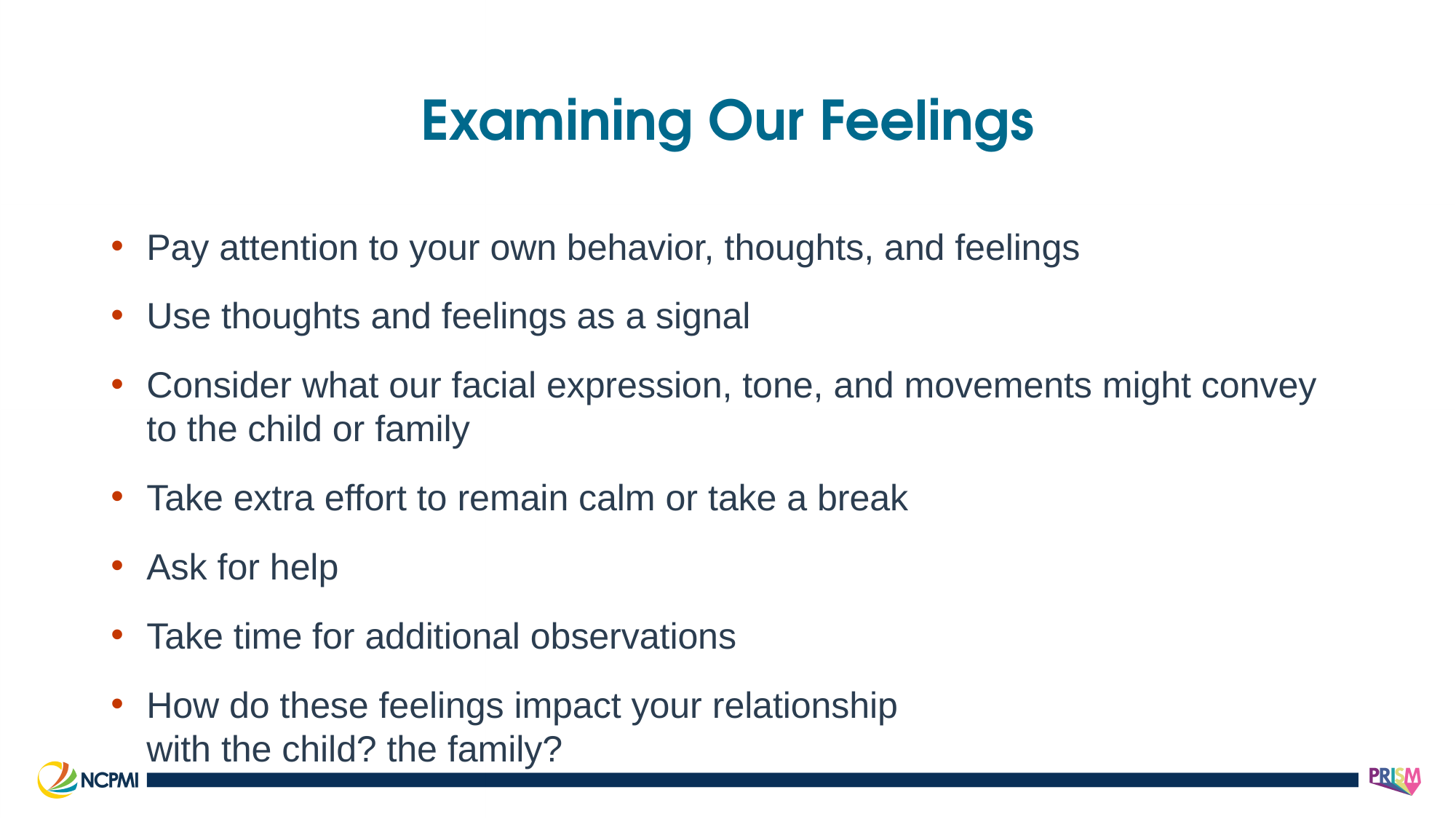

# Examining Our Feelings
Pay attention to your own behavior, thoughts, and feelings
Use thoughts and feelings as a signal
Consider what our facial expression, tone, and movements might convey to the child or family
Take extra effort to remain calm or take a break
Ask for help
Take time for additional observations
How do these feelings impact your relationship
with the child? the family?